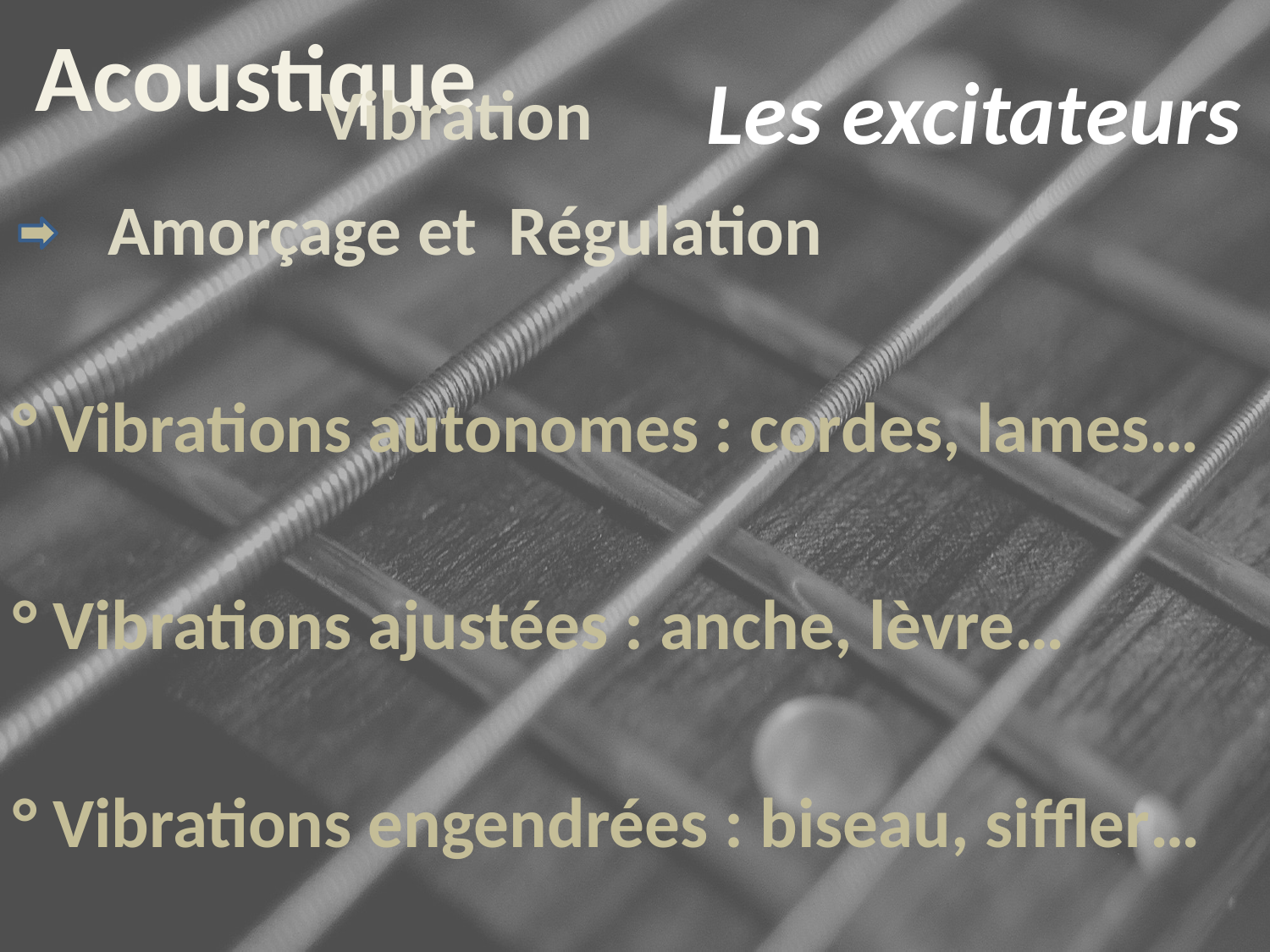

Acoustique
Les excitateurs
Vibration
      Amorçage et  Régulation

° Vibrations autonomes : cordes, lames…

° Vibrations ajustées : anche, lèvre…

° Vibrations engendrées : biseau, siffler…